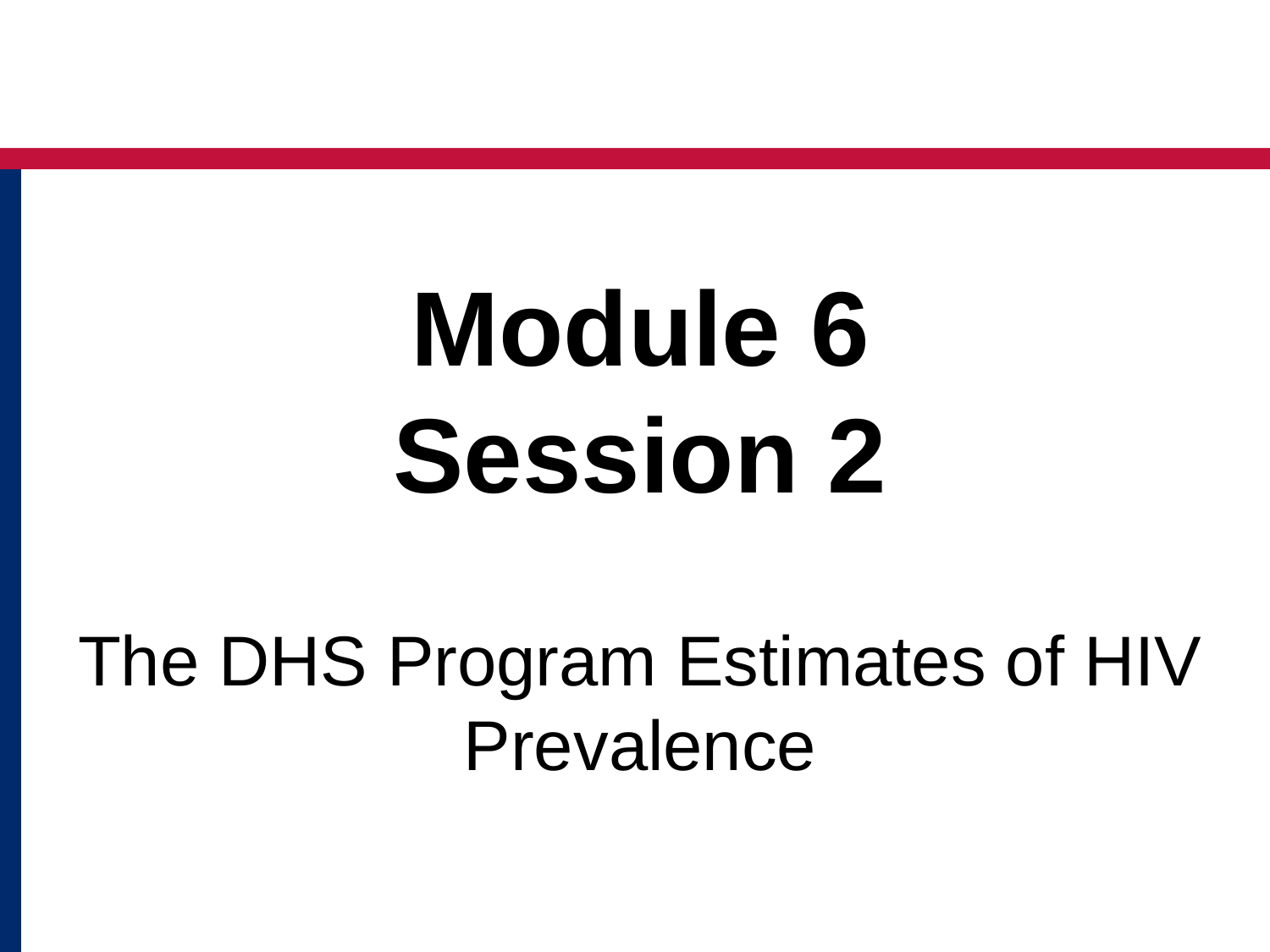

Module 6
Session 2
The DHS Program Estimates of HIV Prevalence